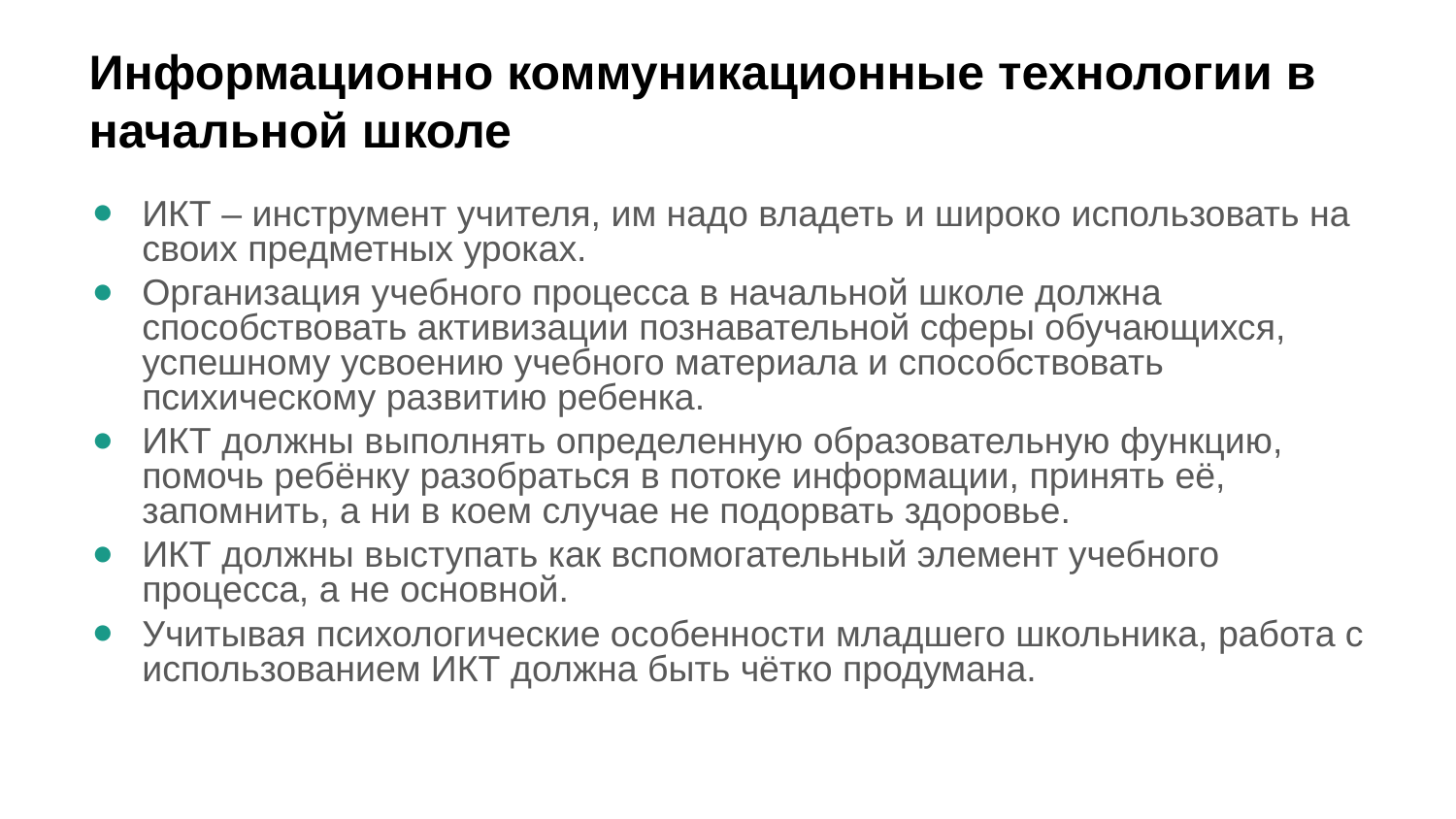

# Информационно коммуникационные технологии в начальной школе
ИКТ – инструмент учителя, им надо владеть и широко использовать на своих предметных уроках.
Организация учебного процесса в начальной школе должна способствовать активизации познавательной сферы обучающихся, успешному усвоению учебного материала и способствовать психическому развитию ребенка.
ИКТ должны выполнять определенную образовательную функцию, помочь ребёнку разобраться в потоке информации, принять её, запомнить, а ни в коем случае не подорвать здоровье.
ИКТ должны выступать как вспомогательный элемент учебного процесса, а не основной.
Учитывая психологические особенности младшего школьника, работа с использованием ИКТ должна быть чётко продумана.